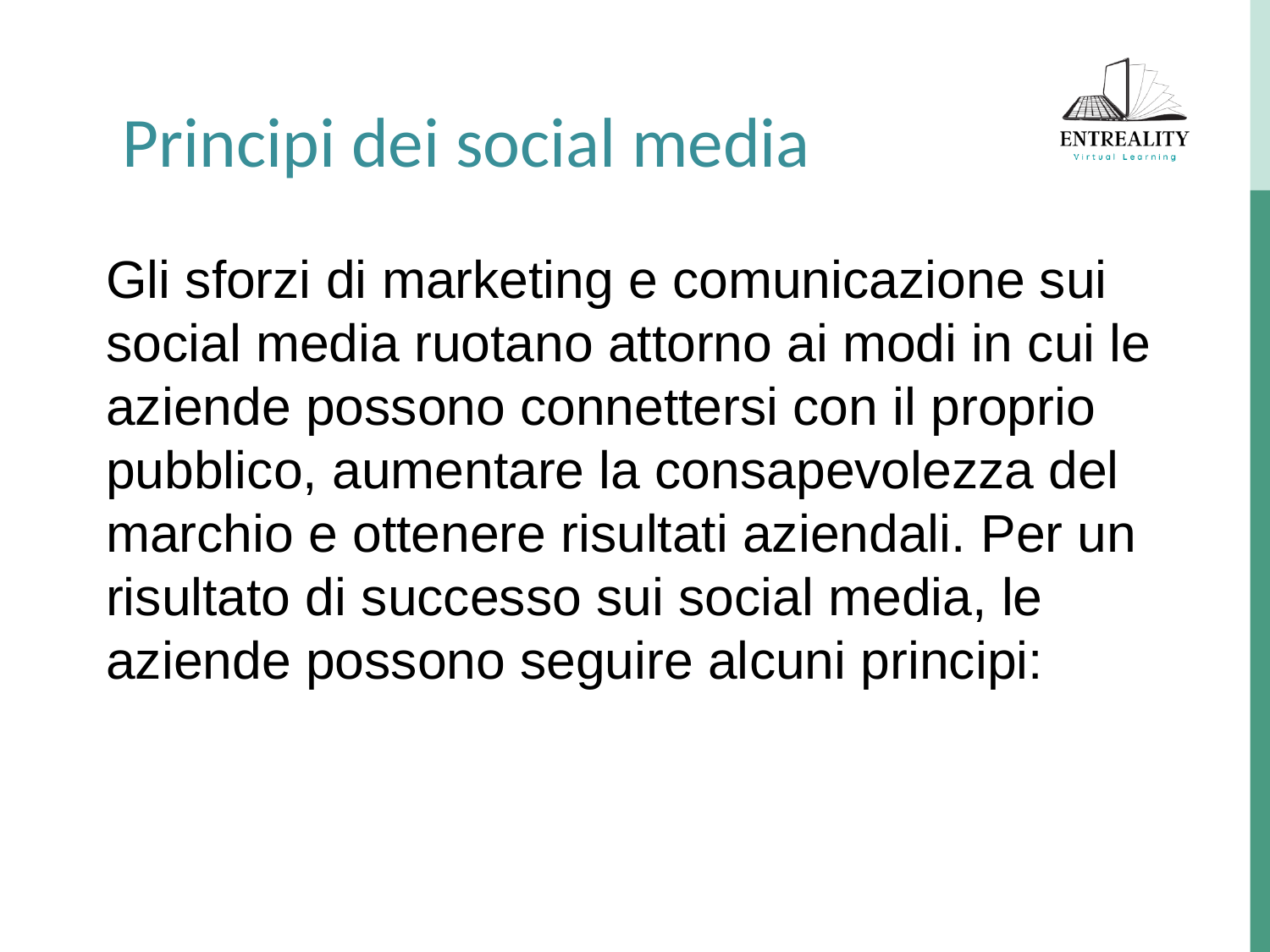

Principi dei social media

Gli sforzi di marketing e comunicazione sui social media ruotano attorno ai modi in cui le aziende possono connettersi con il proprio pubblico, aumentare la consapevolezza del marchio e ottenere risultati aziendali. Per un risultato di successo sui social media, le aziende possono seguire alcuni principi: